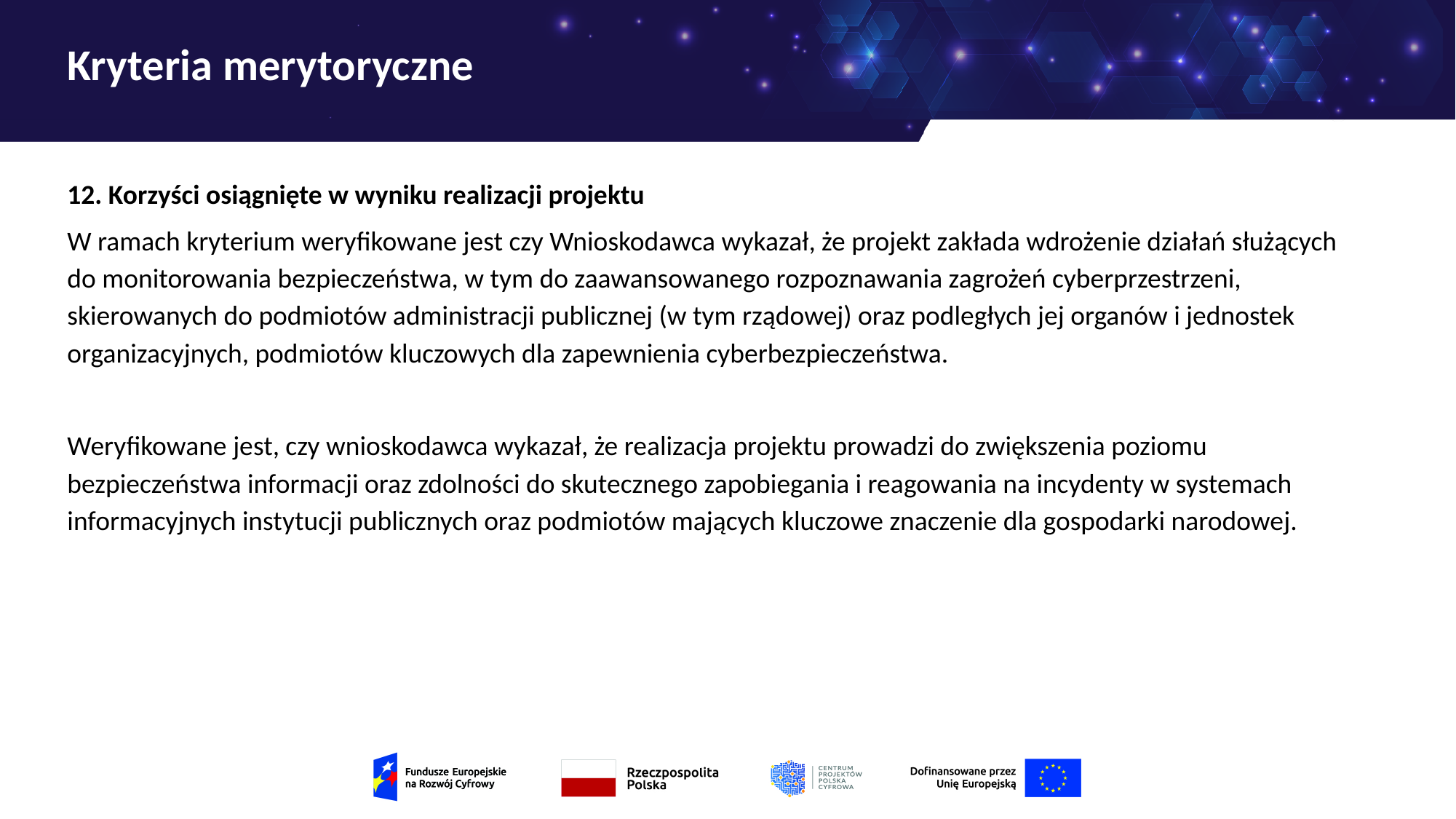

# Kryteria merytoryczne
12. Korzyści osiągnięte w wyniku realizacji projektu
W ramach kryterium weryfikowane jest czy Wnioskodawca wykazał, że projekt zakłada wdrożenie działań służących do monitorowania bezpieczeństwa, w tym do zaawansowanego rozpoznawania zagrożeń cyberprzestrzeni, skierowanych do podmiotów administracji publicznej (w tym rządowej) oraz podległych jej organów i jednostek organizacyjnych, podmiotów kluczowych dla zapewnienia cyberbezpieczeństwa.

Weryfikowane jest, czy wnioskodawca wykazał, że realizacja projektu prowadzi do zwiększenia poziomu bezpieczeństwa informacji oraz zdolności do skutecznego zapobiegania i reagowania na incydenty w systemach informacyjnych instytucji publicznych oraz podmiotów mających kluczowe znaczenie dla gospodarki narodowej.